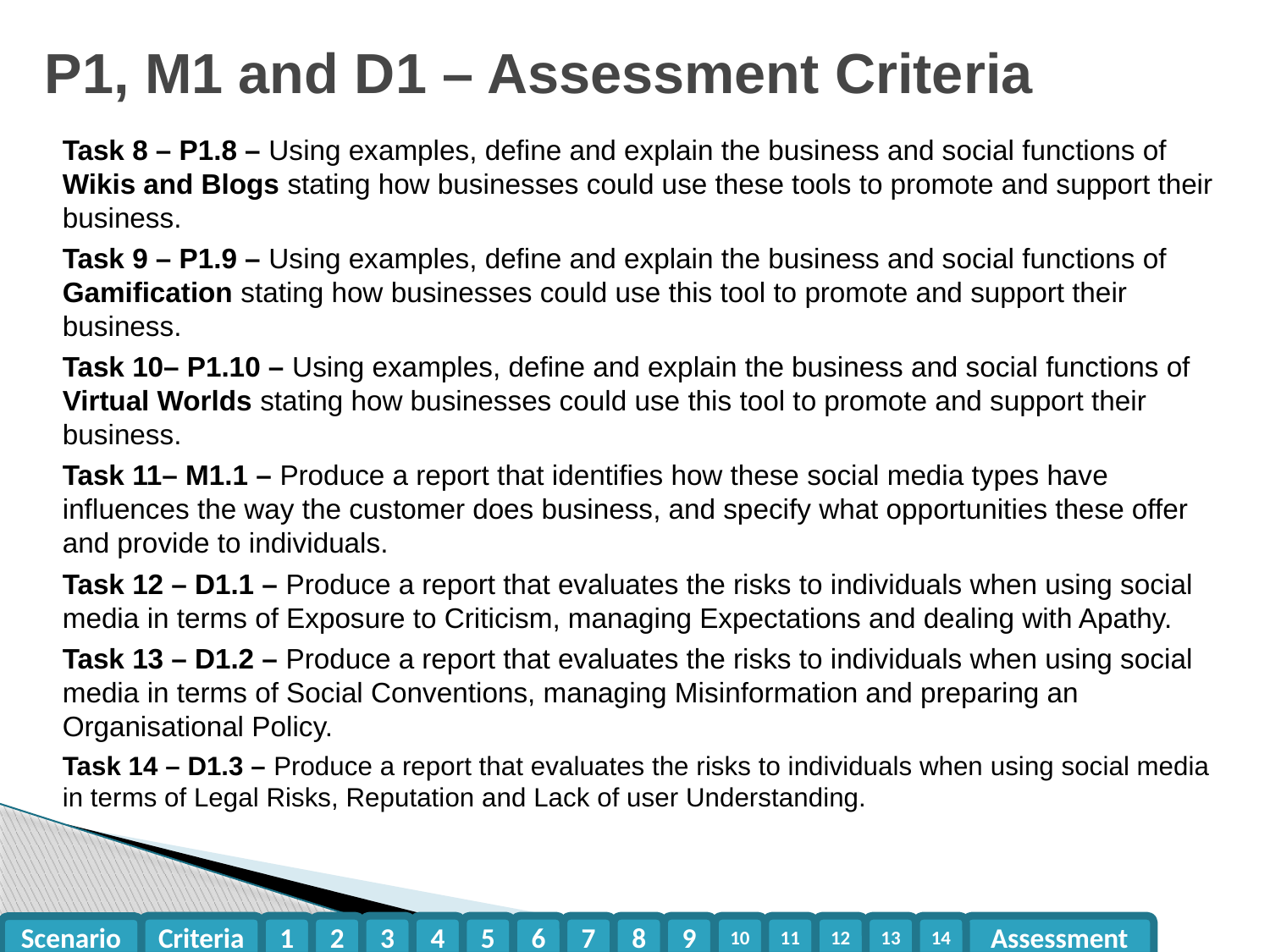

# P1, M1 and D1 – Assessment Criteria
Task 8 – P1.8 – Using examples, define and explain the business and social functions of Wikis and Blogs stating how businesses could use these tools to promote and support their business.
Task 9 – P1.9 – Using examples, define and explain the business and social functions of Gamification stating how businesses could use this tool to promote and support their business.
Task 10– P1.10 – Using examples, define and explain the business and social functions of Virtual Worlds stating how businesses could use this tool to promote and support their business.
Task 11– M1.1 – Produce a report that identifies how these social media types have influences the way the customer does business, and specify what opportunities these offer and provide to individuals.
Task 12 – D1.1 – Produce a report that evaluates the risks to individuals when using social media in terms of Exposure to Criticism, managing Expectations and dealing with Apathy.
Task 13 – D1.2 – Produce a report that evaluates the risks to individuals when using social media in terms of Social Conventions, managing Misinformation and preparing an Organisational Policy.
Task 14 – D1.3 – Produce a report that evaluates the risks to individuals when using social media in terms of Legal Risks, Reputation and Lack of user Understanding.